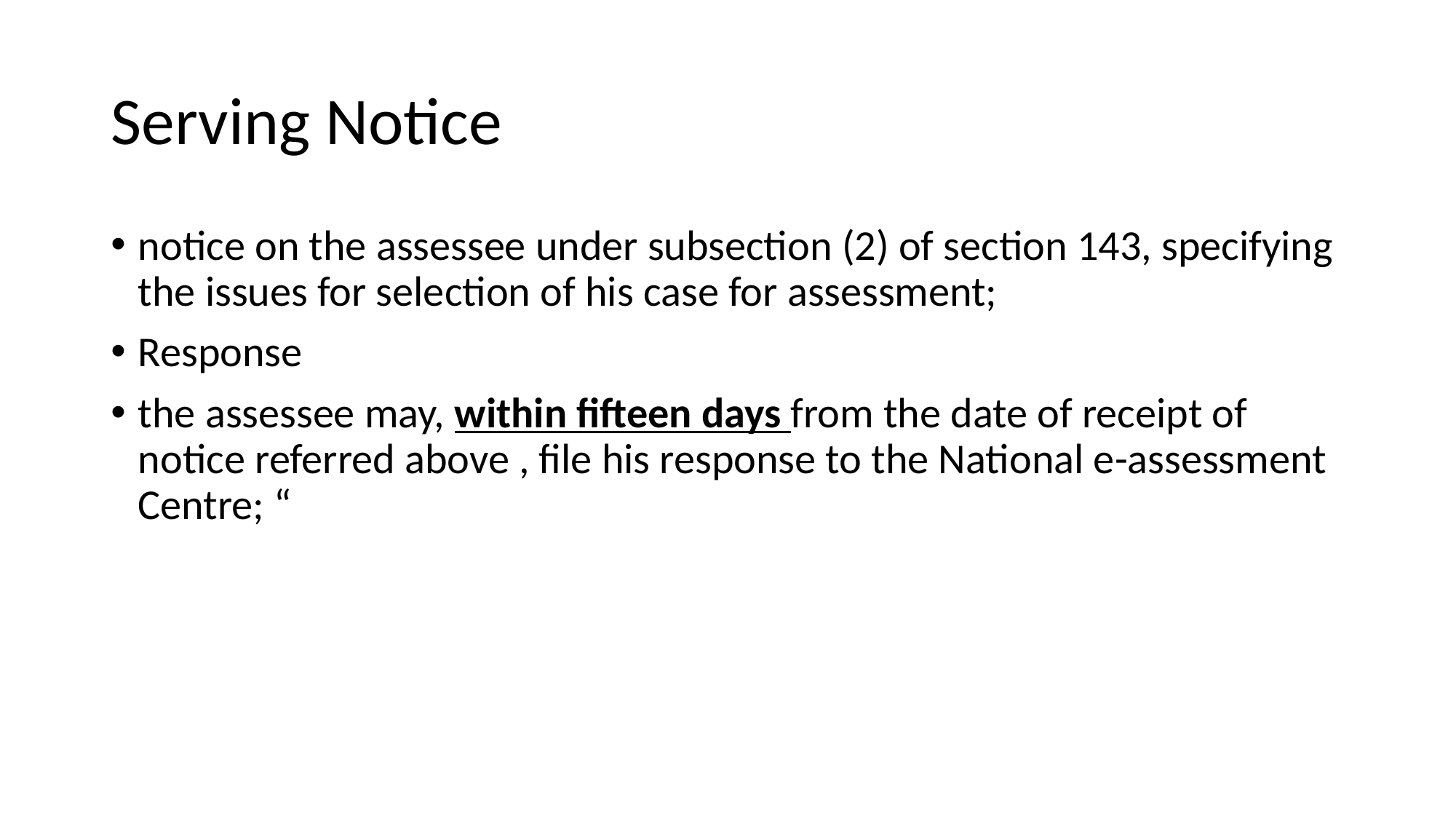

# Serving Notice
notice on the assessee under subsection (2) of section 143, specifying the issues for selection of his case for assessment;
Response
the assessee may, within fifteen days from the date of receipt of notice referred above , file his response to the National e-assessment Centre; “